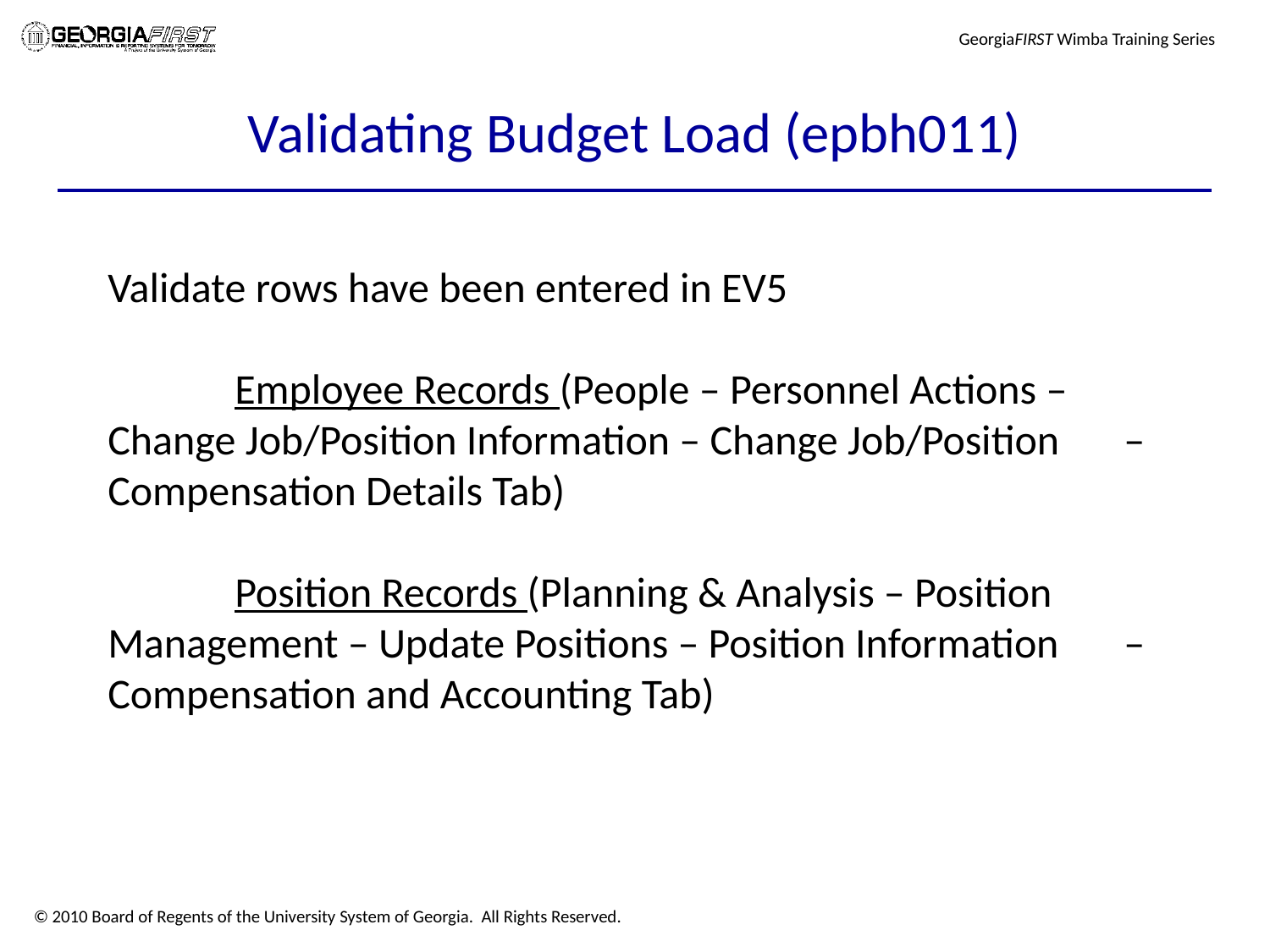

# Validating Budget Load (epbh011)
Validate rows have been entered in EV5

	Employee Records (People – Personnel Actions – 	Change Job/Position Information – Change Job/Position 	– Compensation Details Tab)

	Position Records (Planning & Analysis – Position 	Management – Update Positions – Position Information 	– Compensation and Accounting Tab)